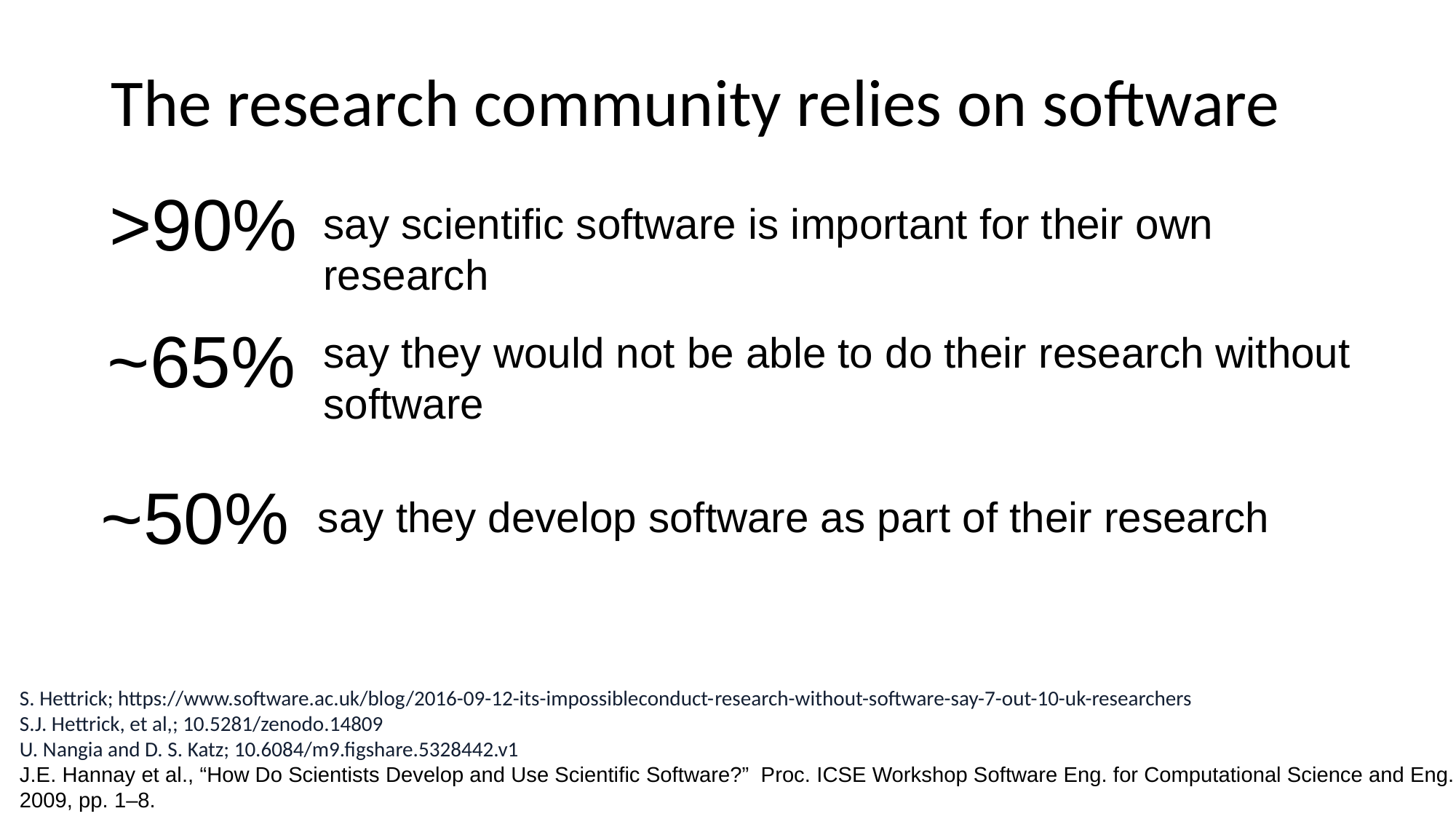

# The research community relies on software
>90%
say scientific software is important for their own research
~65%
say they would not be able to do their research without software
~50%
say they develop software as part of their research
S. Hettrick; https://www.software.ac.uk/blog/2016-09-12-its-impossibleconduct-research-without-software-say-7-out-10-uk-researchers
S.J. Hettrick, et al,; 10.5281/zenodo.14809
U. Nangia and D. S. Katz; 10.6084/m9.figshare.5328442.v1
J.E. Hannay et al., “How Do Scientists Develop and Use Scientific Software?”  Proc. ICSE Workshop Software Eng. for Computational Science and Eng., 2009, pp. 1–8.